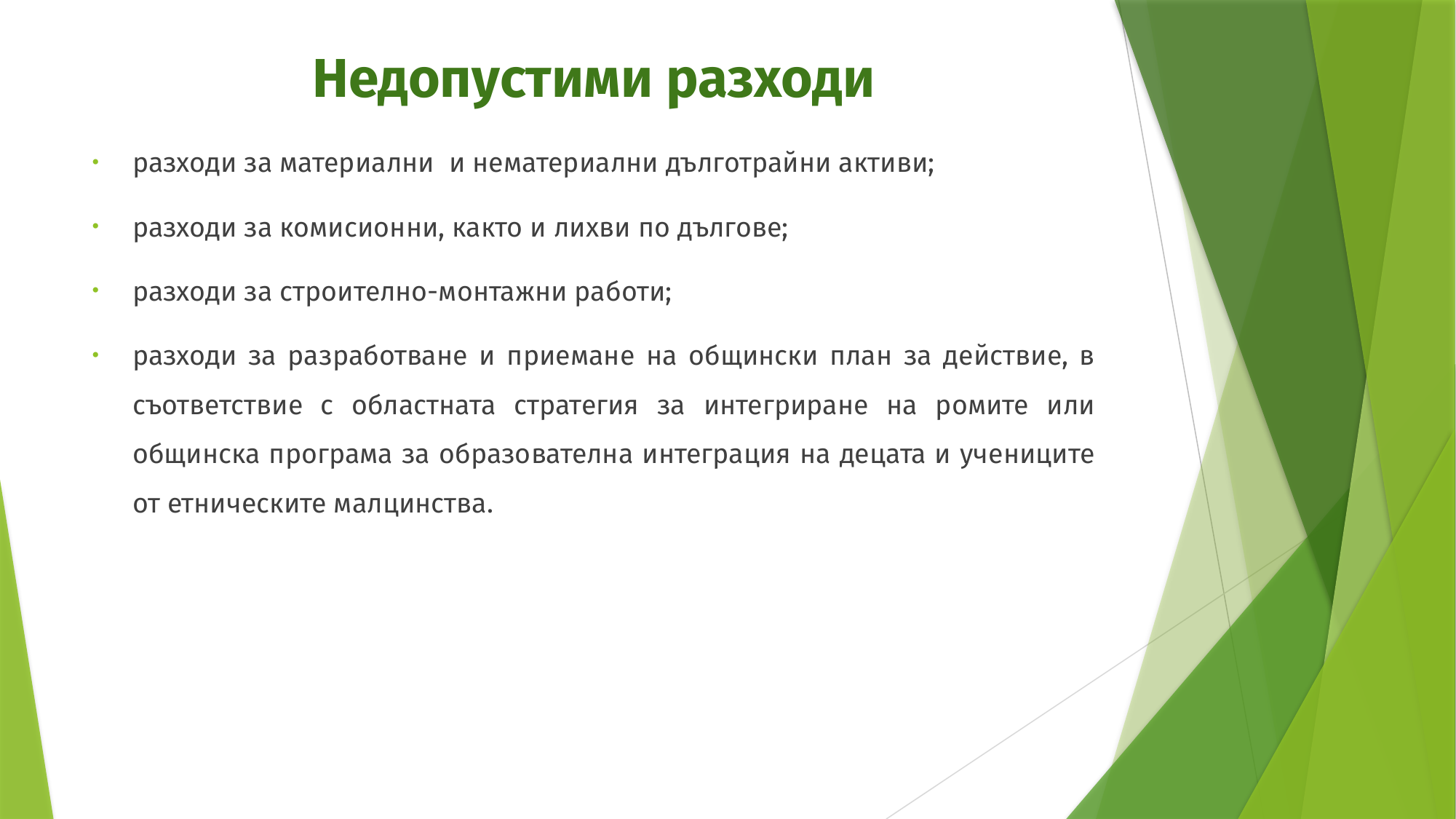

# Недопустими разходи
разходи за материални  и нематериални дълготрайни активи;
разходи за комисионни, както и лихви по дългове;
разходи за строително-монтажни работи;
разходи за разработване и приемане на общински план за действие, в съответствие с областната стратегия за интегриране на ромите или общинска програма за образователна интеграция на децата и учениците от етническите малцинства.